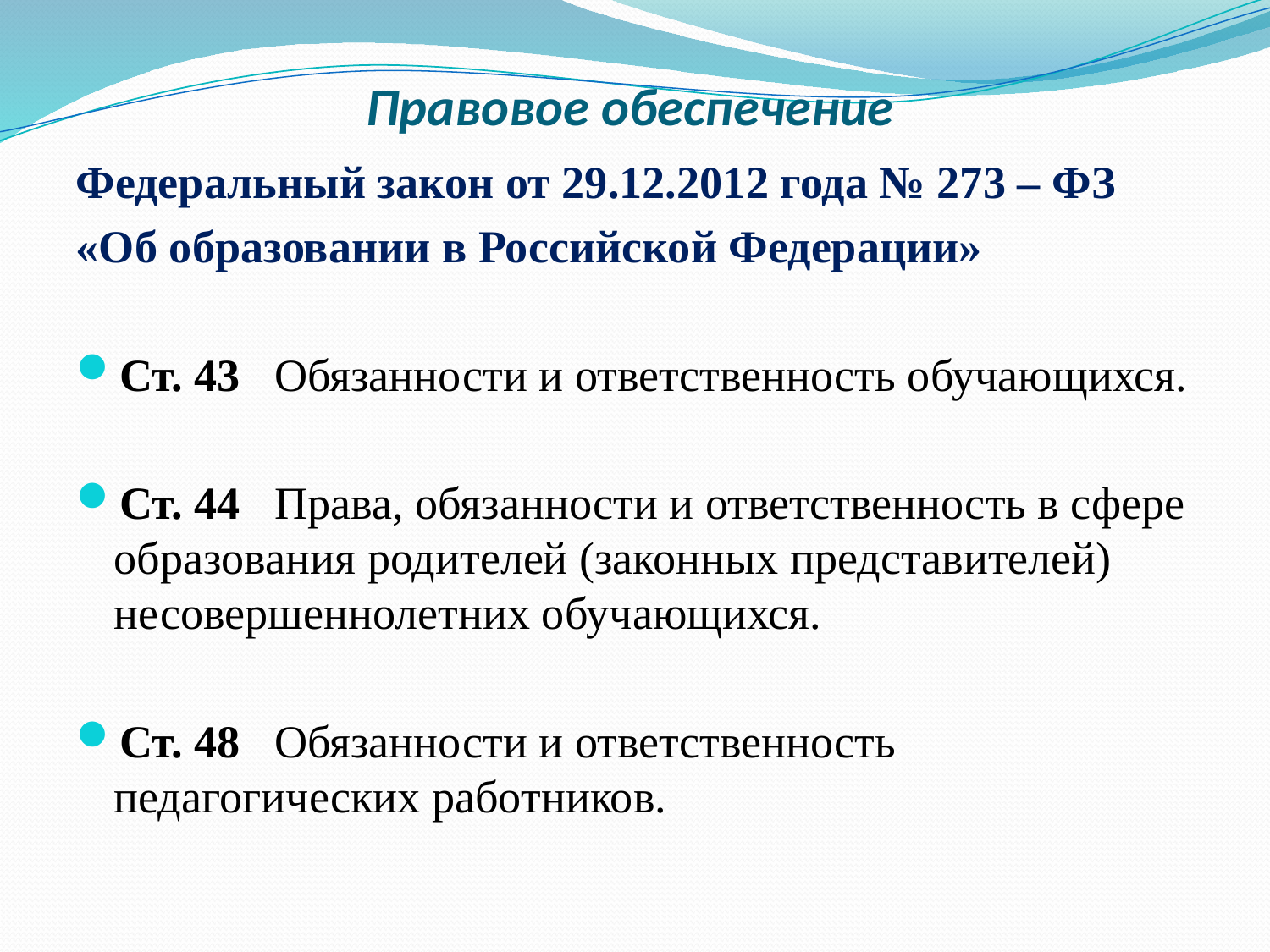

# Правовое обеспечение
Федеральный закон от 29.12.2012 года № 273 – ФЗ
«Об образовании в Российской Федерации»

Ст. 43   Обязанности и ответственность обучающихся.

Ст. 44   Права, обязанности и ответственность в сфере образования родителей (законных представителей)  несовершеннолетних обучающихся.

Ст. 48   Обязанности и ответственность педагогических работников.